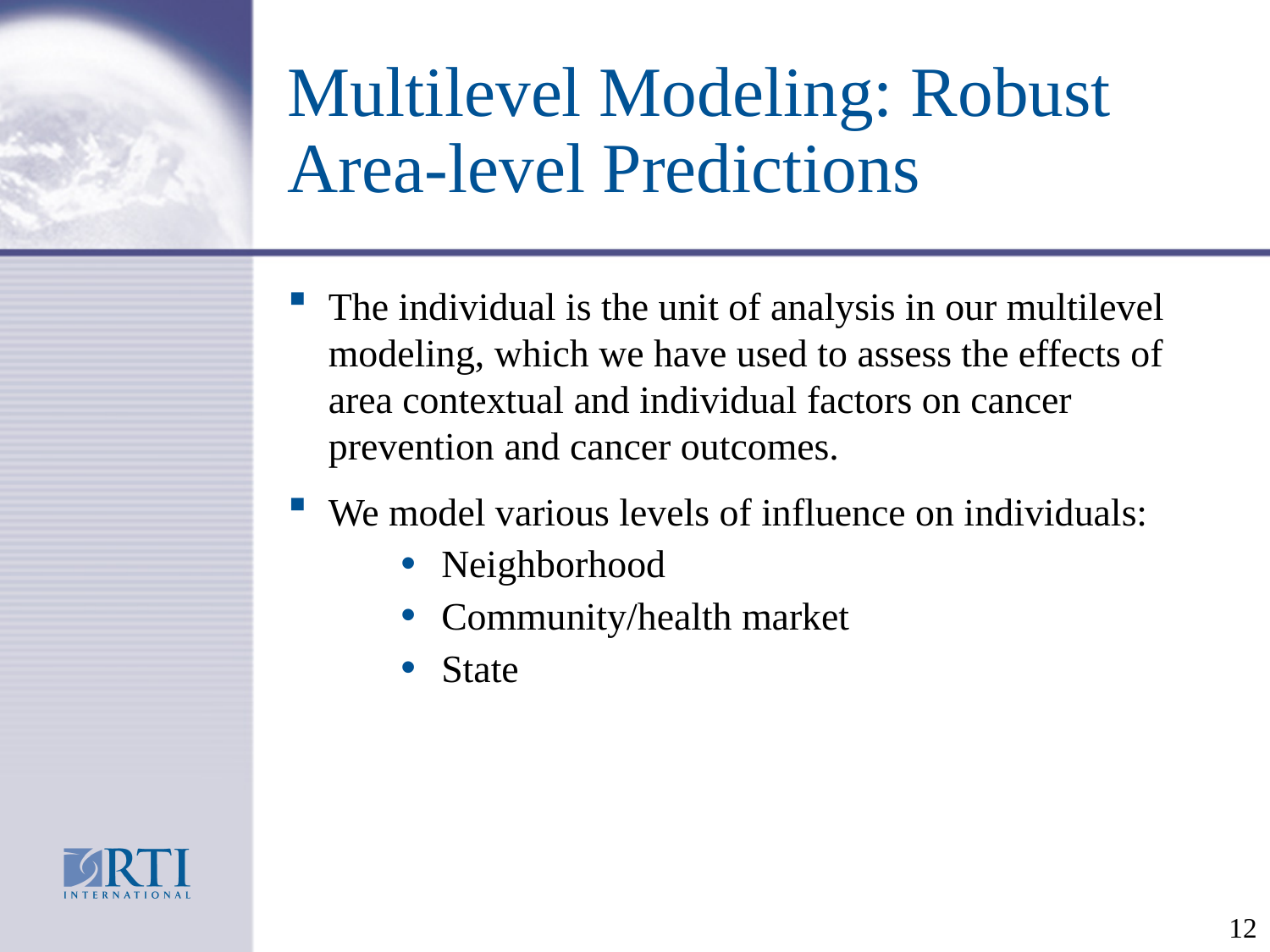

# Multilevel Modeling: Robust Area-level Predictions
The individual is the unit of analysis in our multilevel modeling, which we have used to assess the effects of area contextual and individual factors on cancer prevention and cancer outcomes.
We model various levels of influence on individuals:
Neighborhood
Community/health market
State
12